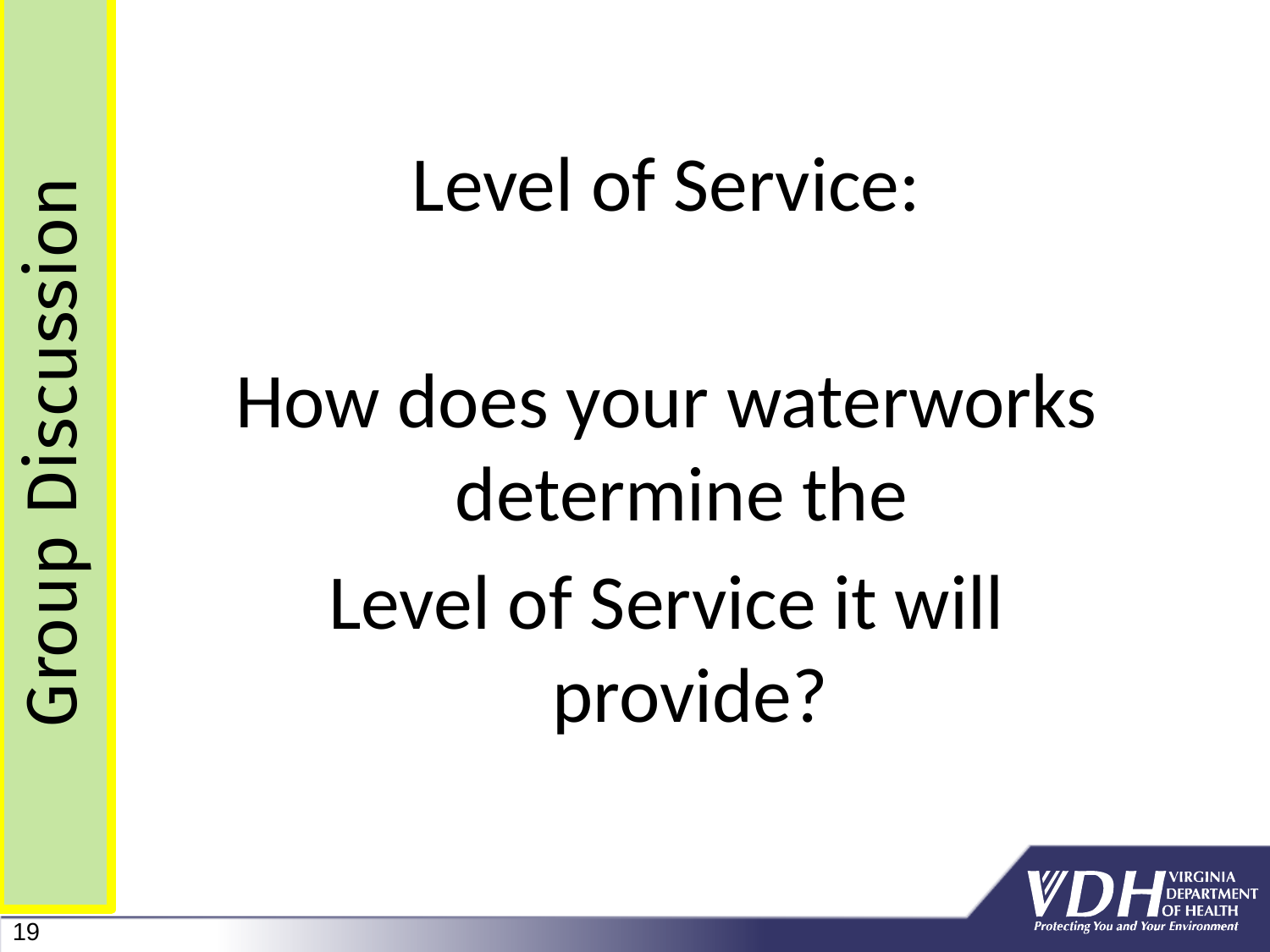

Group Discussion
Level of Service:

How does your waterworks determine the
Level of Service it will provide?